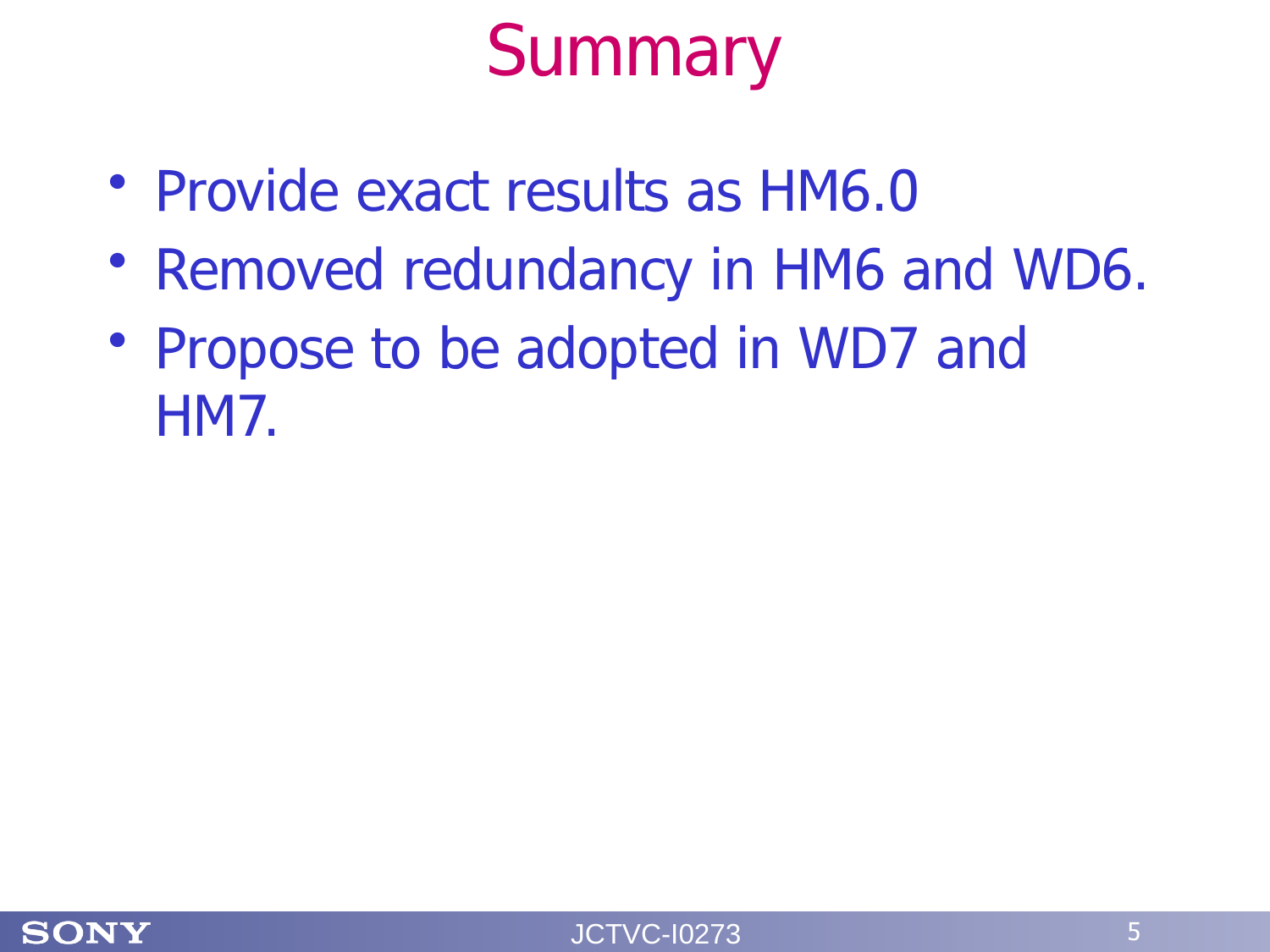

# Summary
Provide exact results as HM6.0
Removed redundancy in HM6 and WD6.
Propose to be adopted in WD7 and HM7.
JCTVC-I0273
5